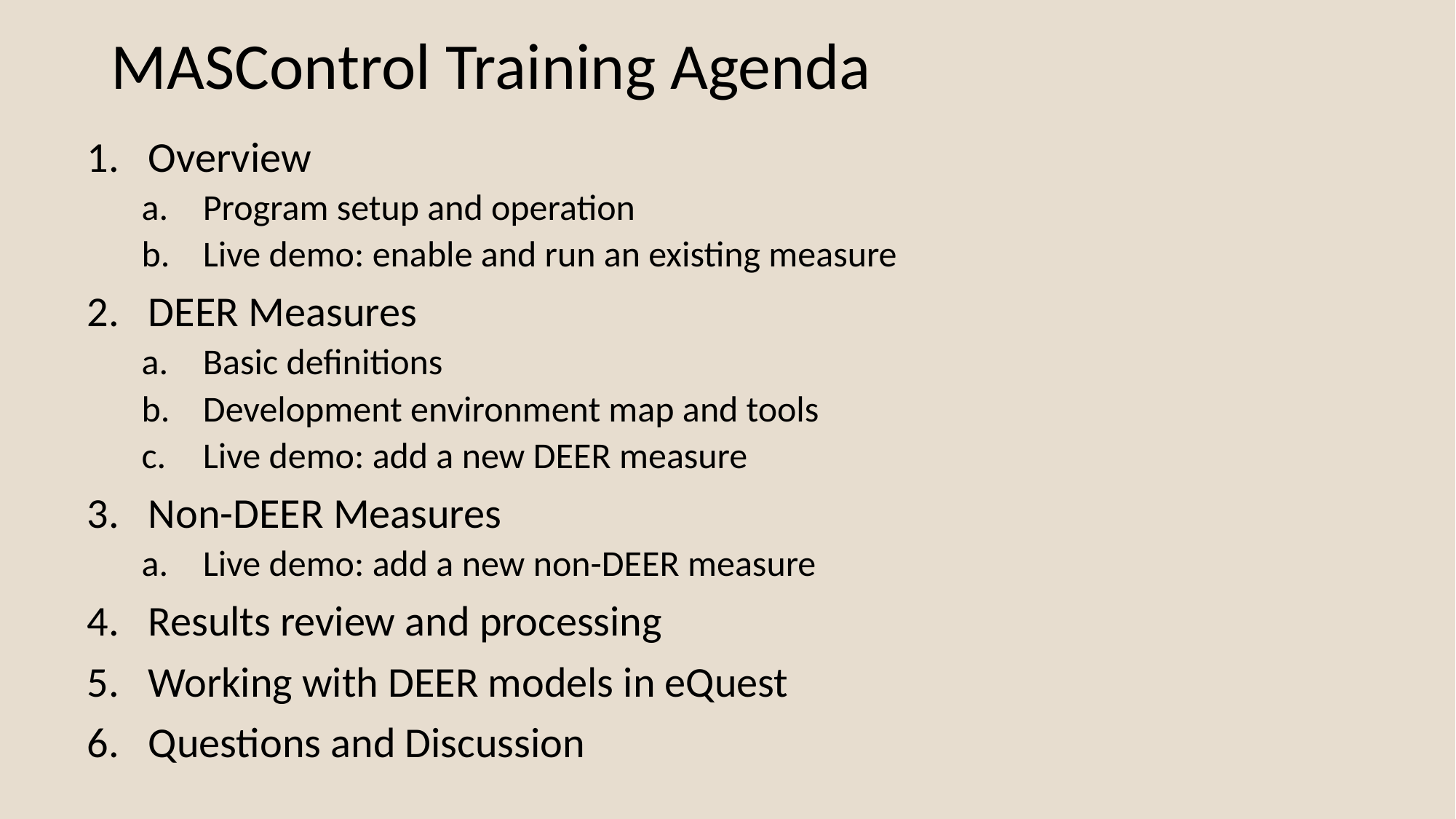

# MASControl Training Agenda
Overview
Program setup and operation
Live demo: enable and run an existing measure
DEER Measures
Basic definitions
Development environment map and tools
Live demo: add a new DEER measure
Non-DEER Measures
Live demo: add a new non-DEER measure
Results review and processing
Working with DEER models in eQuest
Questions and Discussion